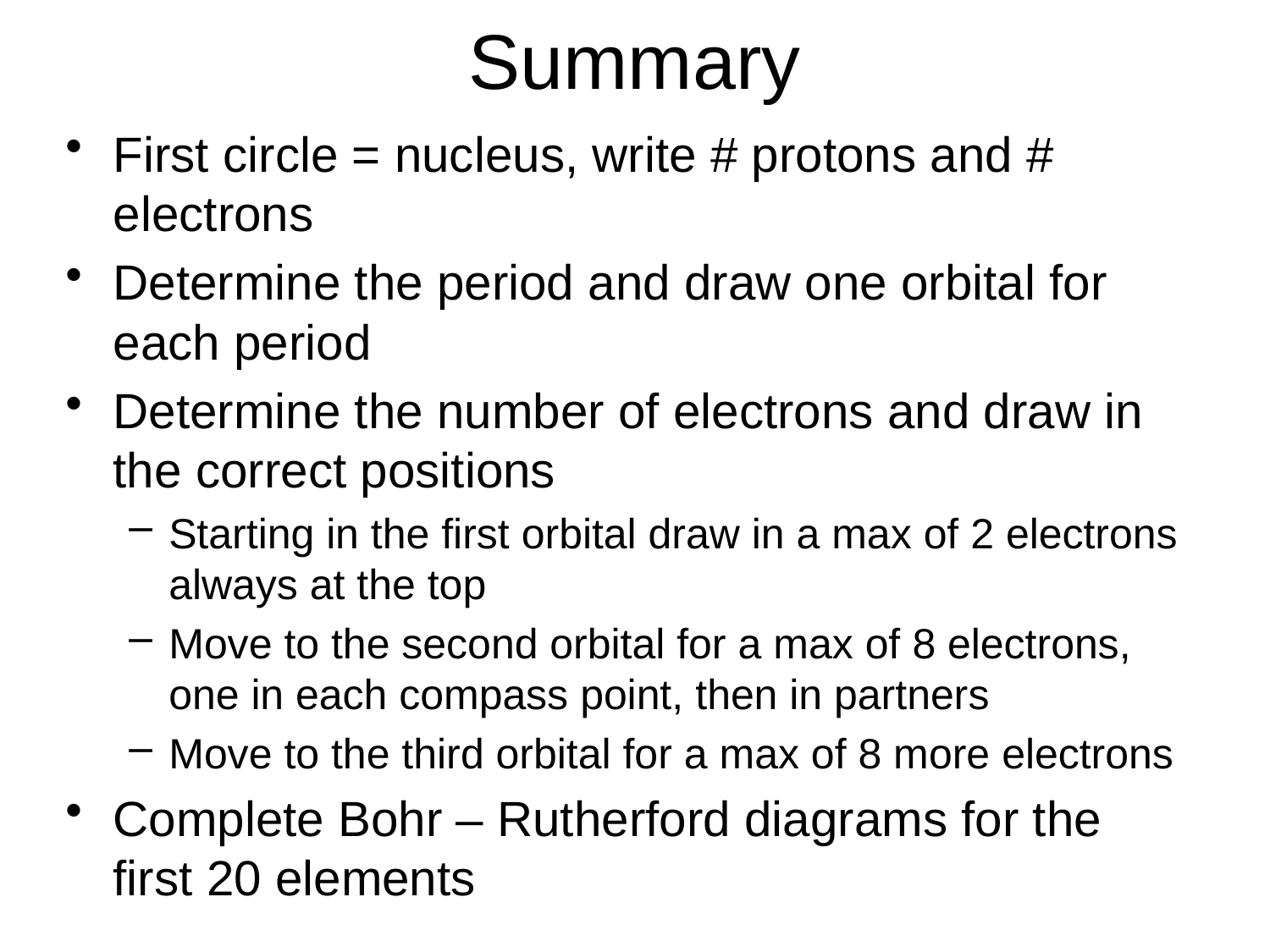

# Summary
First circle = nucleus, write # protons and # electrons
Determine the period and draw one orbital for each period
Determine the number of electrons and draw in the correct positions
Starting in the first orbital draw in a max of 2 electrons always at the top
Move to the second orbital for a max of 8 electrons, one in each compass point, then in partners
Move to the third orbital for a max of 8 more electrons
Complete Bohr – Rutherford diagrams for the first 20 elements